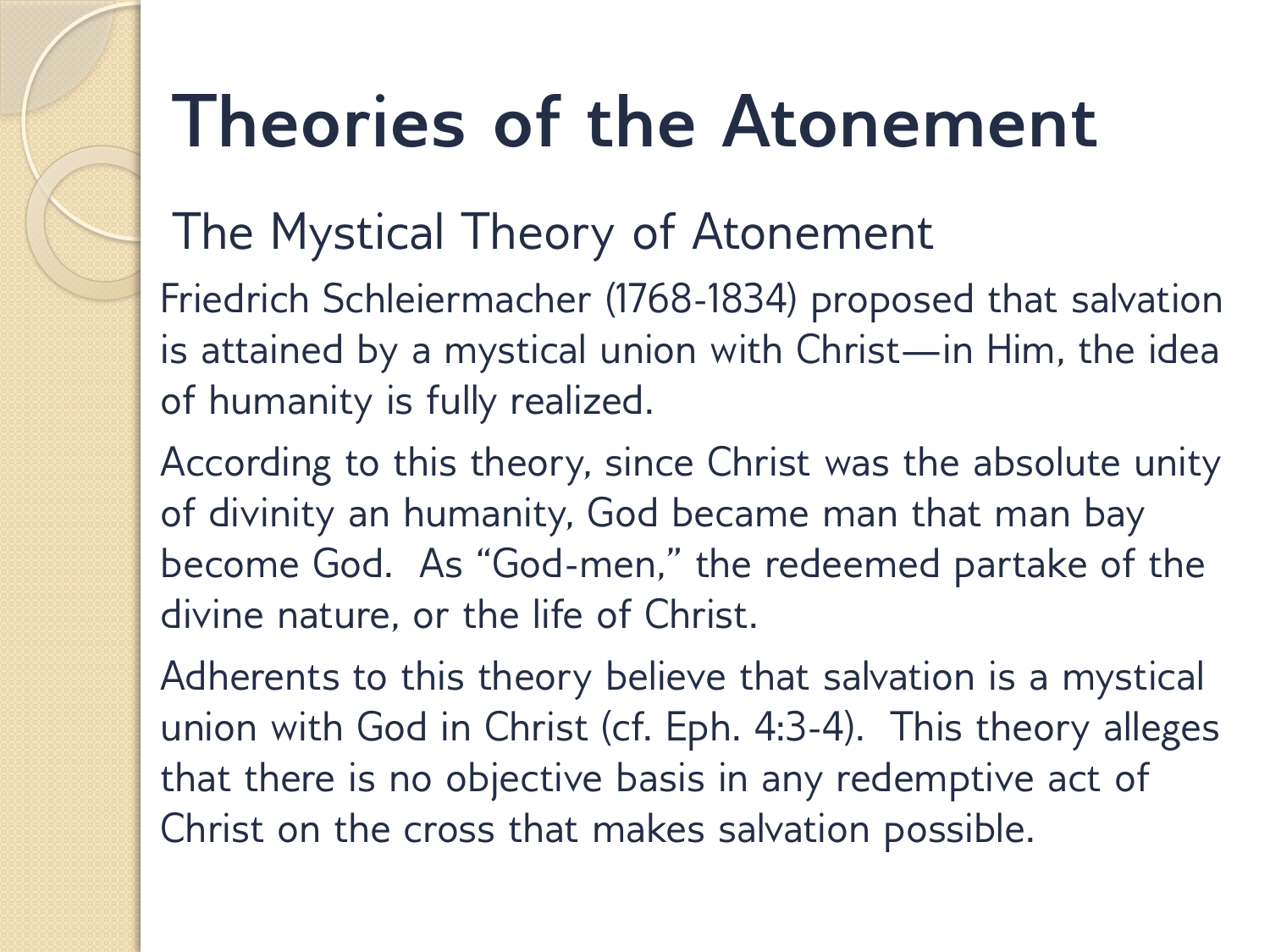

# Theories of the Atonement
The Mystical Theory of Atonement
Friedrich Schleiermacher (1768-1834) proposed that salvation is attained by a mystical union with Christ—in Him, the idea of humanity is fully realized.
According to this theory, since Christ was the absolute unity of divinity an humanity, God became man that man bay become God.  As “God-men,” the redeemed partake of the divine nature, or the life of Christ.
Adherents to this theory believe that salvation is a mystical union with God in Christ (cf. Eph. 4:3-4).  This theory alleges that there is no objective basis in any redemptive act of Christ on the cross that makes salvation possible.